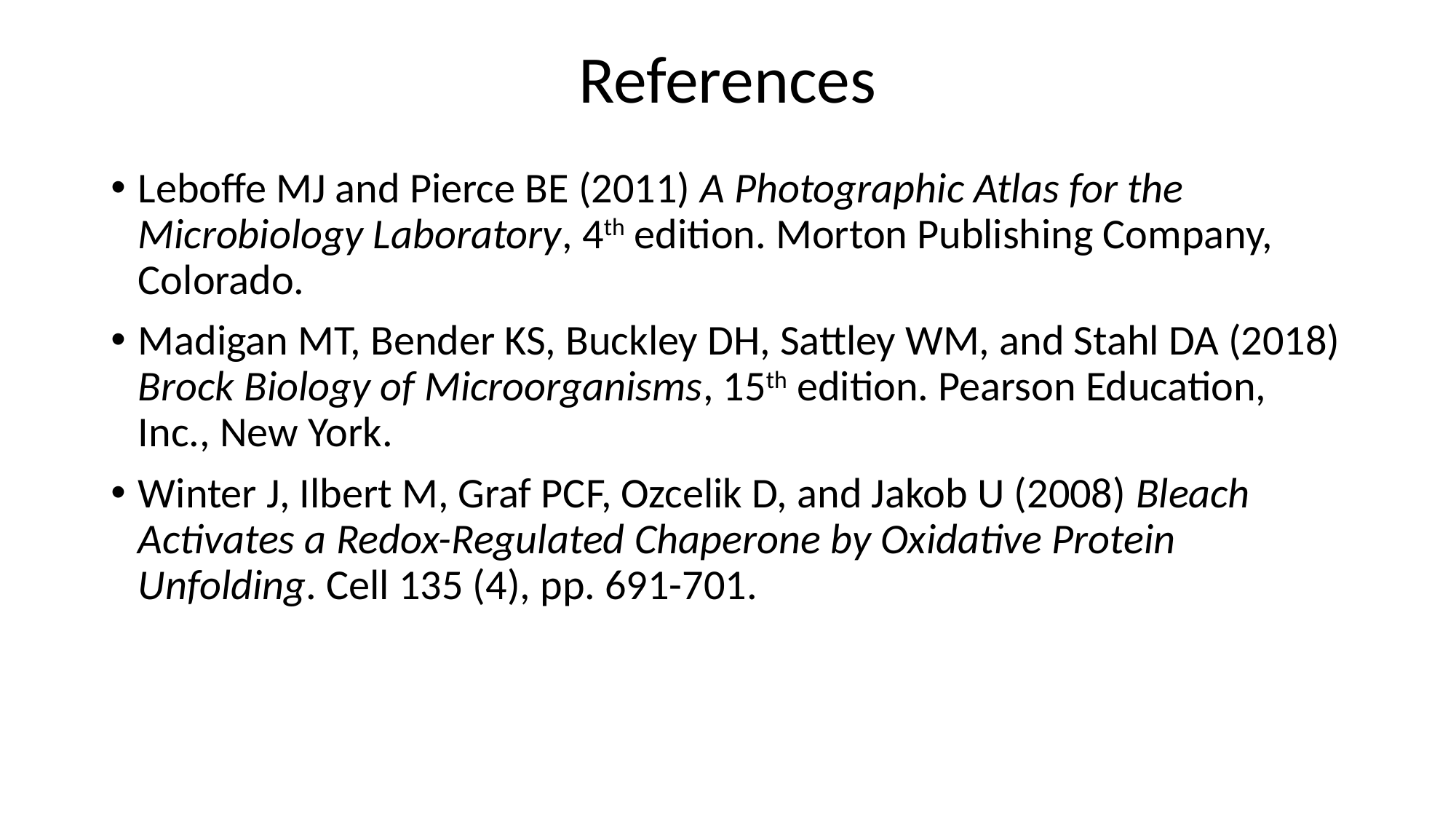

# References
Leboffe MJ and Pierce BE (2011) A Photographic Atlas for the Microbiology Laboratory, 4th edition. Morton Publishing Company, Colorado.
Madigan MT, Bender KS, Buckley DH, Sattley WM, and Stahl DA (2018) Brock Biology of Microorganisms, 15th edition. Pearson Education, Inc., New York.
Winter J, Ilbert M, Graf PCF, Ozcelik D, and Jakob U (2008) Bleach Activates a Redox-Regulated Chaperone by Oxidative Protein Unfolding. Cell 135 (4), pp. 691-701.